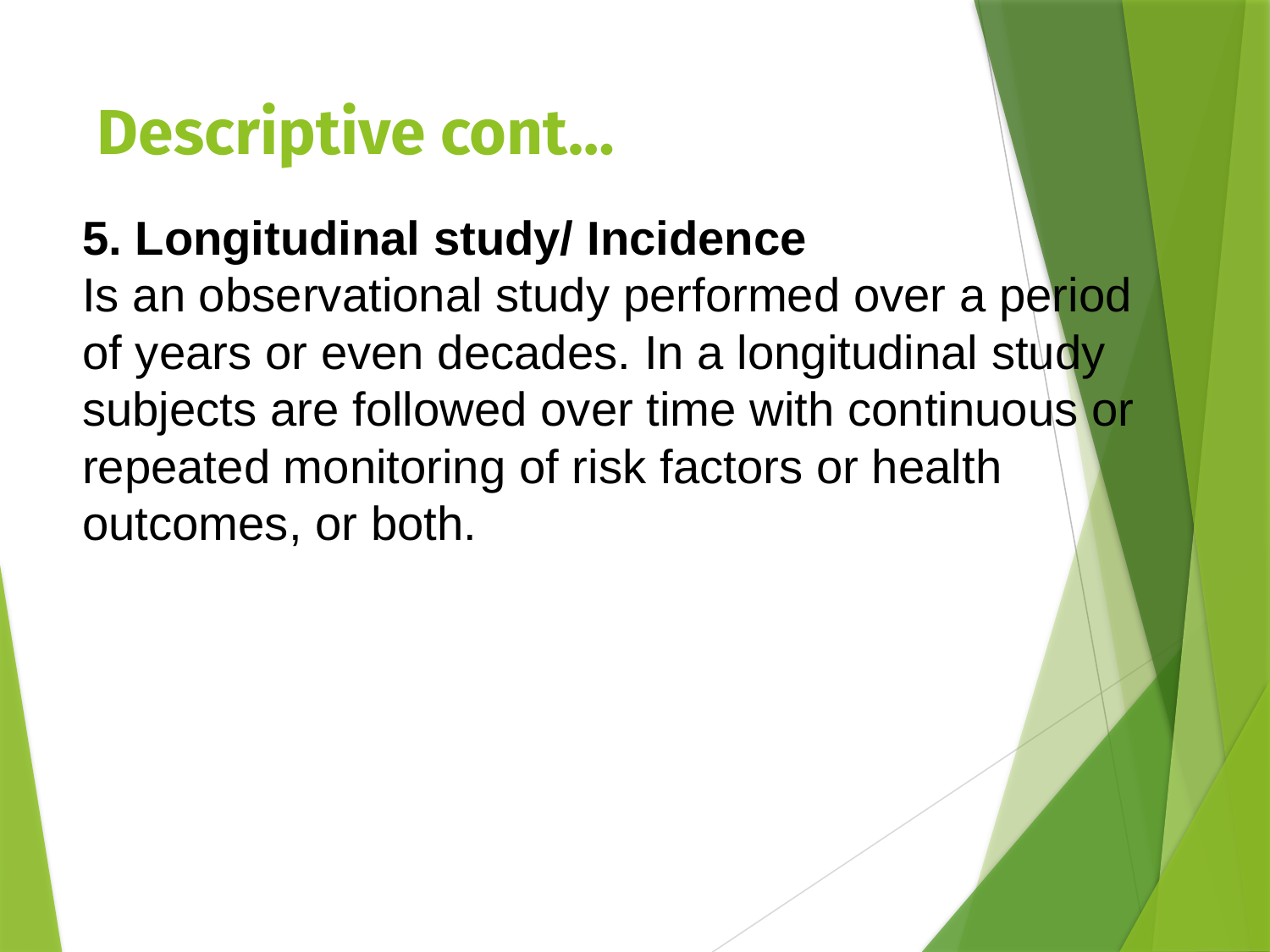

# Descriptive cont…
5. Longitudinal study/ Incidence
Is an observational study performed over a period of years or even decades. In a longitudinal study subjects are followed over time with continuous or repeated monitoring of risk factors or health outcomes, or both.